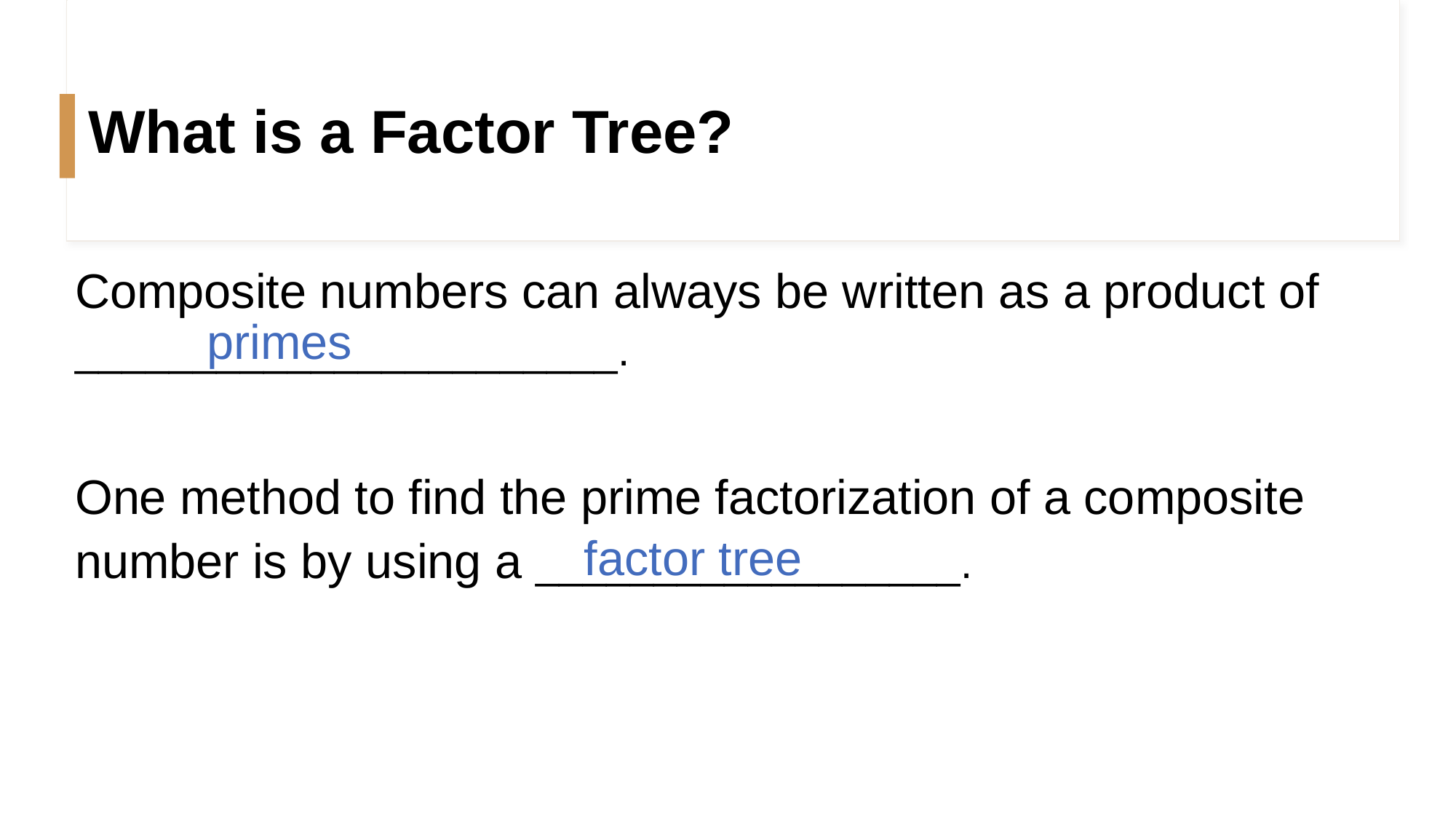

# What is a Factor Tree?
Composite numbers can always be written as a product of _______________________.

One method to find the prime factorization of a composite number is by using a __________________.
primes
factor tree